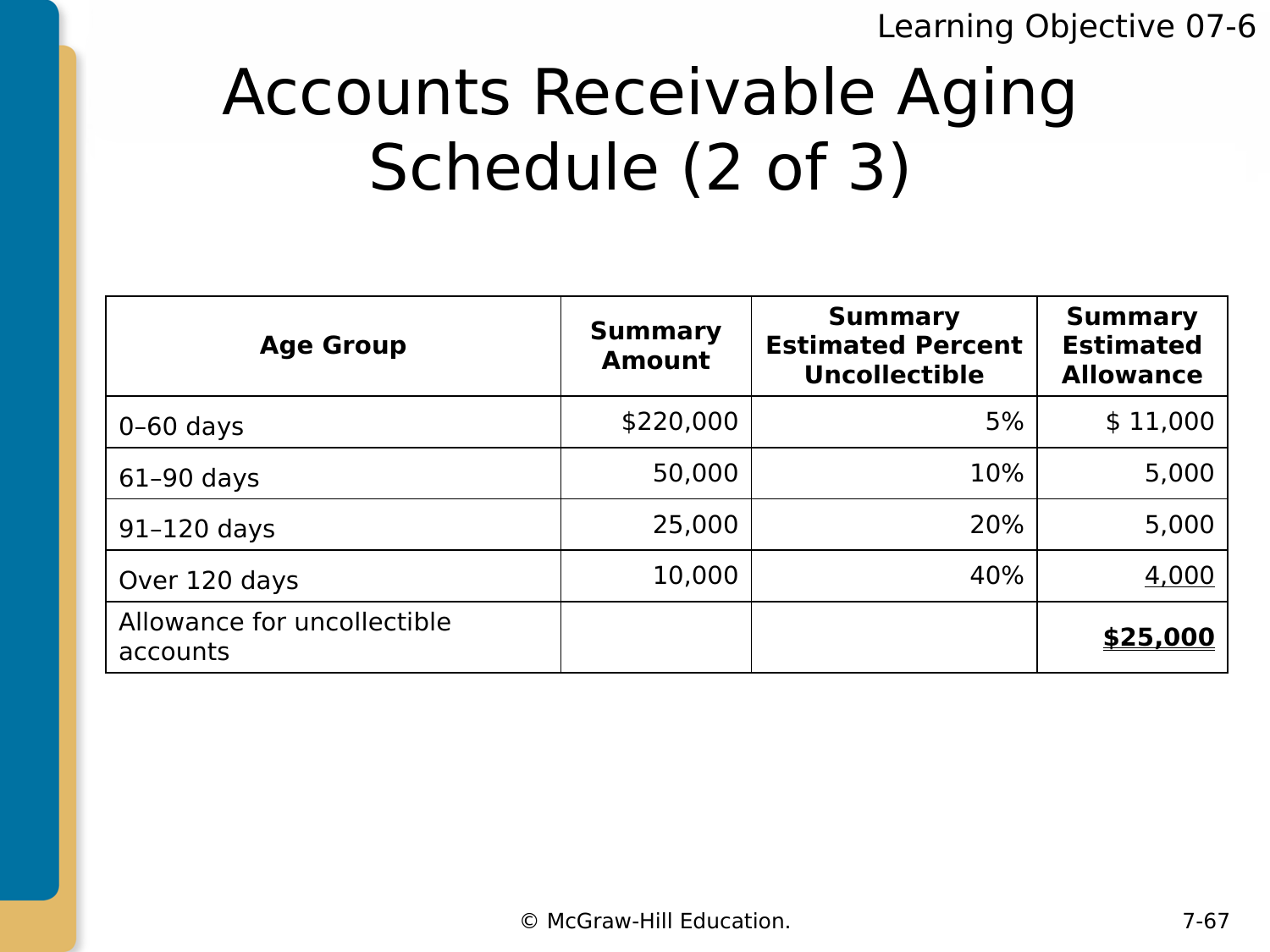

Learning Objective 07-6
# Accounts Receivable Aging Schedule (2 of 3)
| Age Group | Summary Amount | Summary Estimated Percent Uncollectible | Summary Estimated Allowance |
| --- | --- | --- | --- |
| 0–60 days | $220,000 | 5% | $ 11,000 |
| 61–90 days | 50,000 | 10% | 5,000 |
| 91–120 days | 25,000 | 20% | 5,000 |
| Over 120 days | 10,000 | 40% | 4,000 |
| Allowance for uncollectible accounts |  |  | $25,000 |